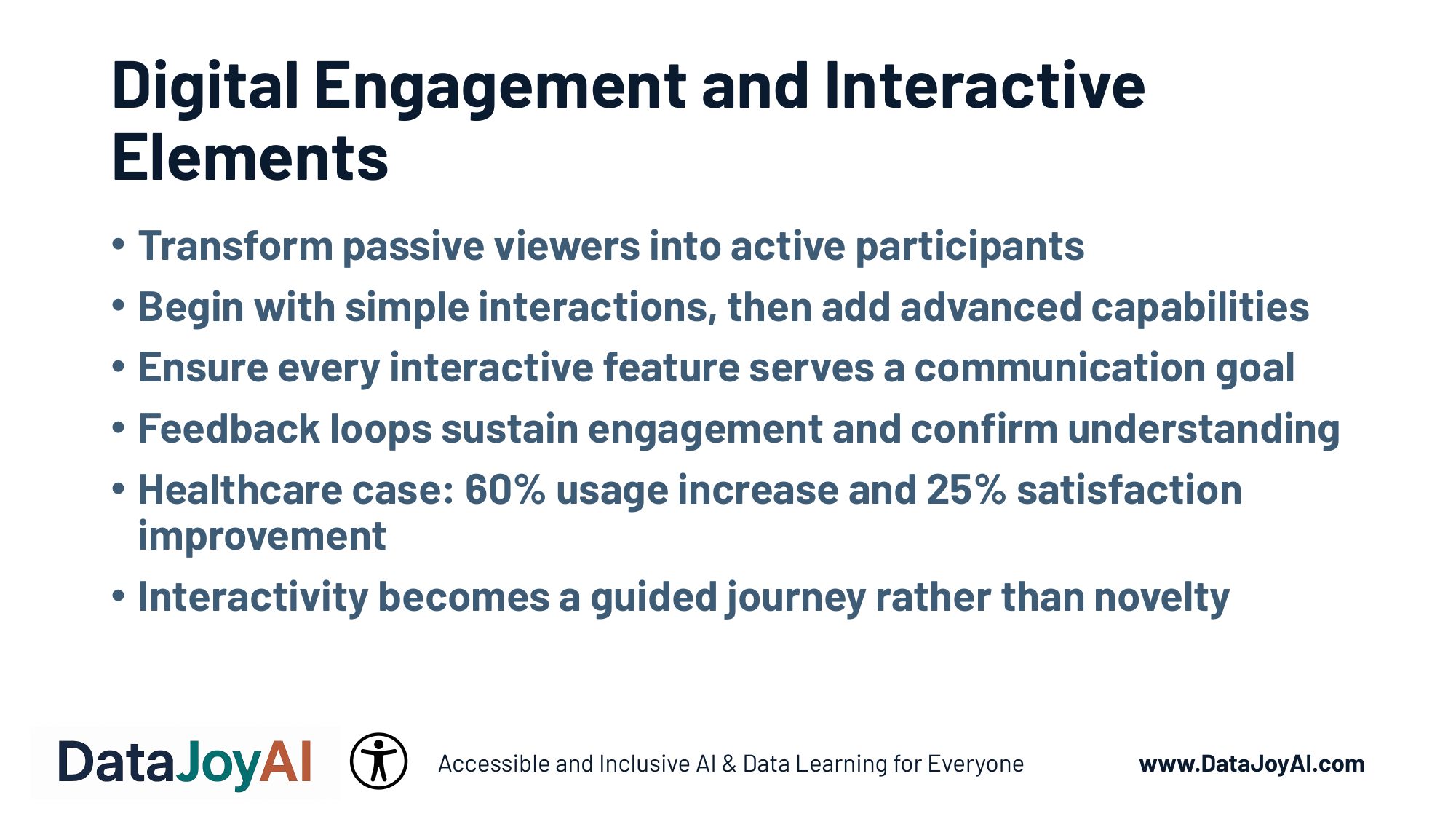

# Digital Engagement and Interactive Elements
Transform passive viewers into active participants
Begin with simple interactions, then add advanced capabilities
Ensure every interactive feature serves a communication goal
Feedback loops sustain engagement and confirm understanding
Healthcare case: 60% usage increase and 25% satisfaction improvement
Interactivity becomes a guided journey rather than novelty